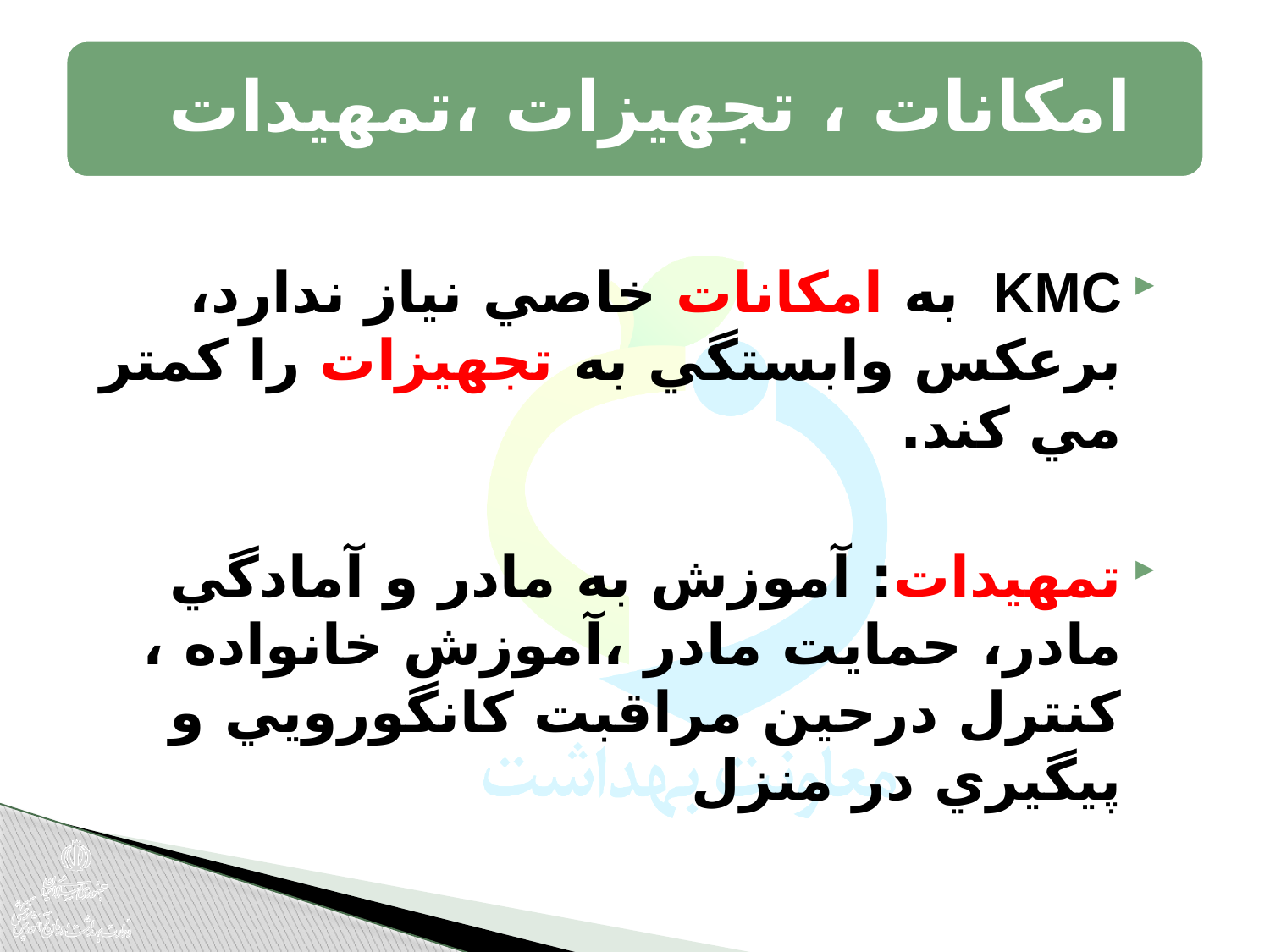

امكانات ، تجهيزات ،تمهيدات
KMC  به امكانات خاصي نياز ندارد، برعكس وابستگي به تجهيزات را كمتر مي كند.

تمهيدات: آموزش به مادر و آمادگي مادر، حمايت مادر ،آموزش خانواده ، كنترل درحين مراقبت كانگورويي و پيگيري در منزل